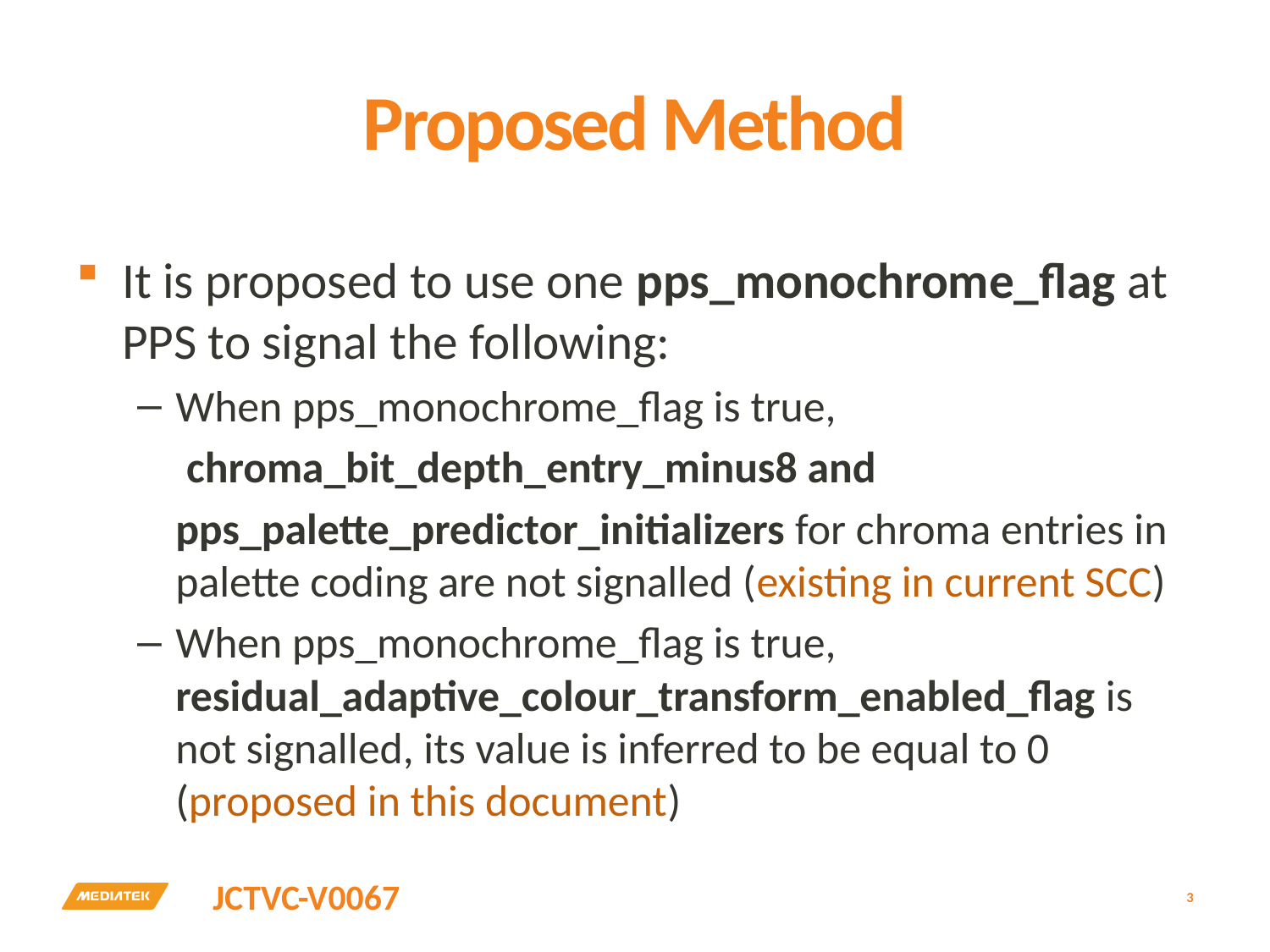

# Proposed Method
It is proposed to use one pps_monochrome_flag at PPS to signal the following:
When pps_monochrome_flag is true,
	 chroma_bit_depth_entry_minus8 and
	pps_palette_predictor_initializers for chroma entries in palette coding are not signalled (existing in current SCC)
When pps_monochrome_flag is true, residual_adaptive_colour_transform_enabled_flag is not signalled, its value is inferred to be equal to 0 (proposed in this document)

3